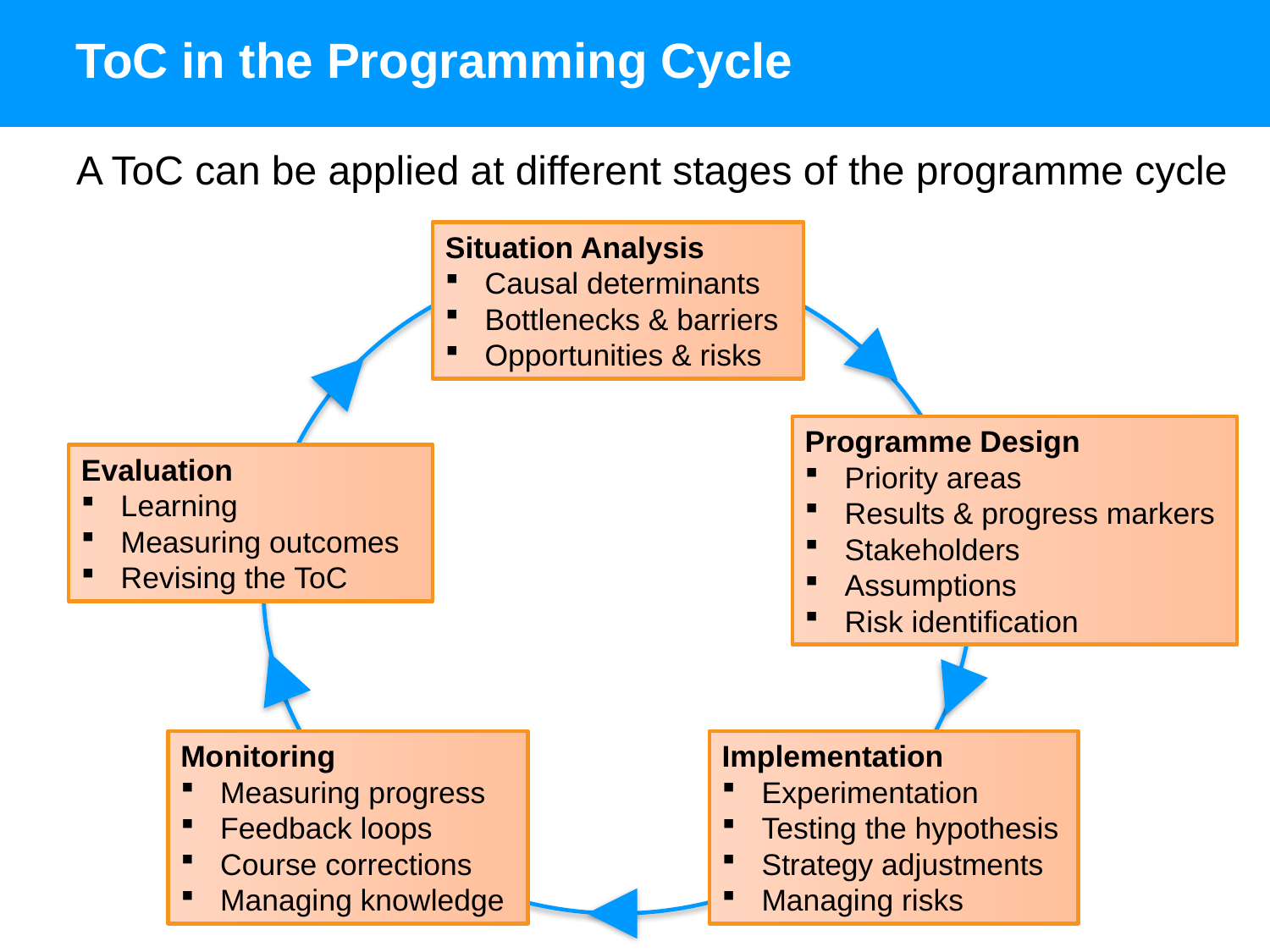

ToC in the Programming Cycle
A ToC can be applied at different stages of the programme cycle
Situation Analysis
Causal determinants
Bottlenecks & barriers
Opportunities & risks

Programme Design
Priority areas
Results & progress markers
Stakeholders
Assumptions
Risk identification
Evaluation
Learning
Measuring outcomes
Revising the ToC

Monitoring
Measuring progress
Feedback loops
Course corrections
Managing knowledge
Implementation
Experimentation
Testing the hypothesis
Strategy adjustments
Managing risks